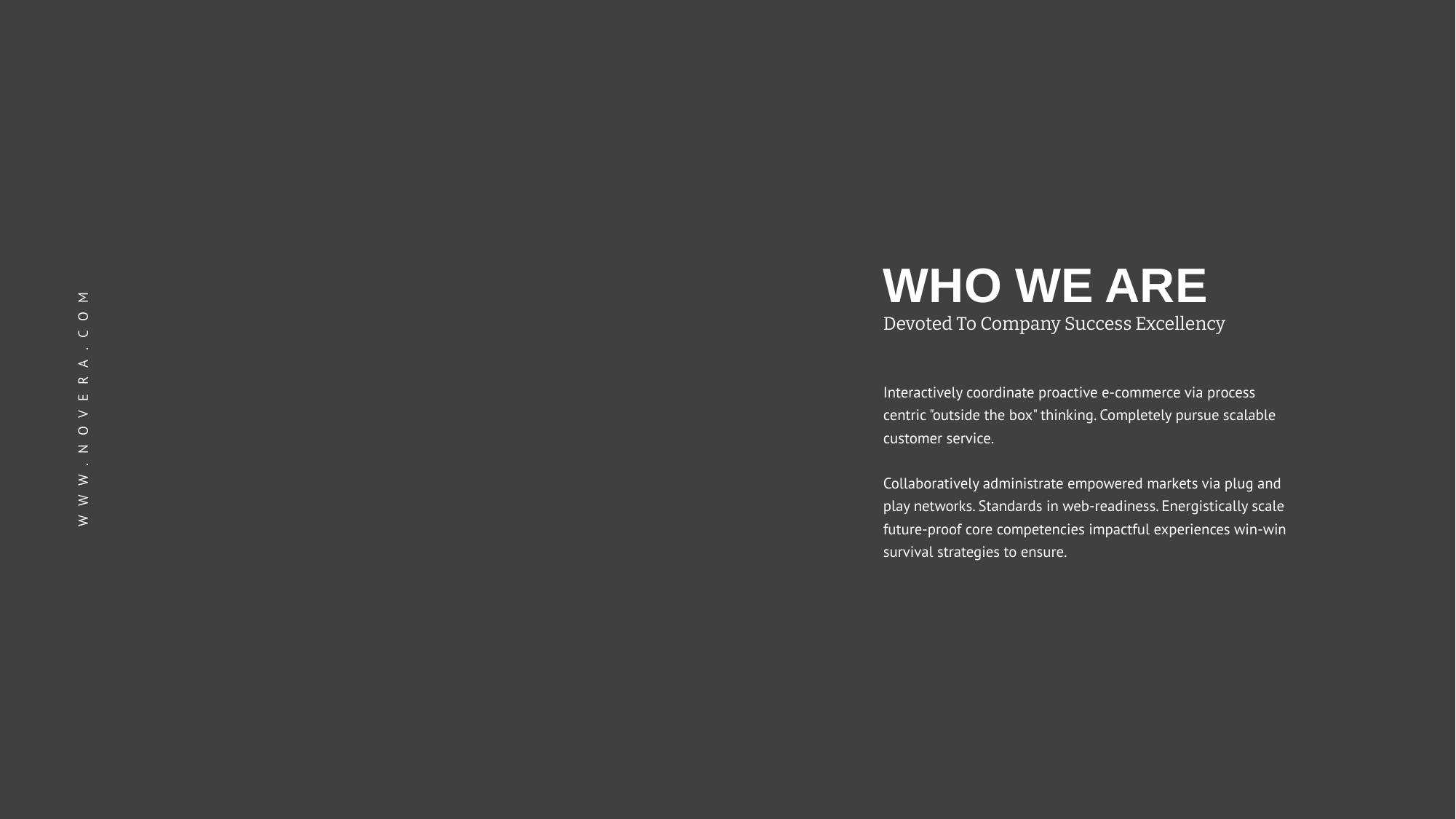

WHO WE ARE
Devoted To Company Success Excellency
Interactively coordinate proactive e-commerce via process centric "outside the box" thinking. Completely pursue scalable customer service.

Collaboratively administrate empowered markets via plug and play networks. Standards in web-readiness. Energistically scale future-proof core competencies impactful experiences win-win survival strategies to ensure.
WWW.NOVERA.COM